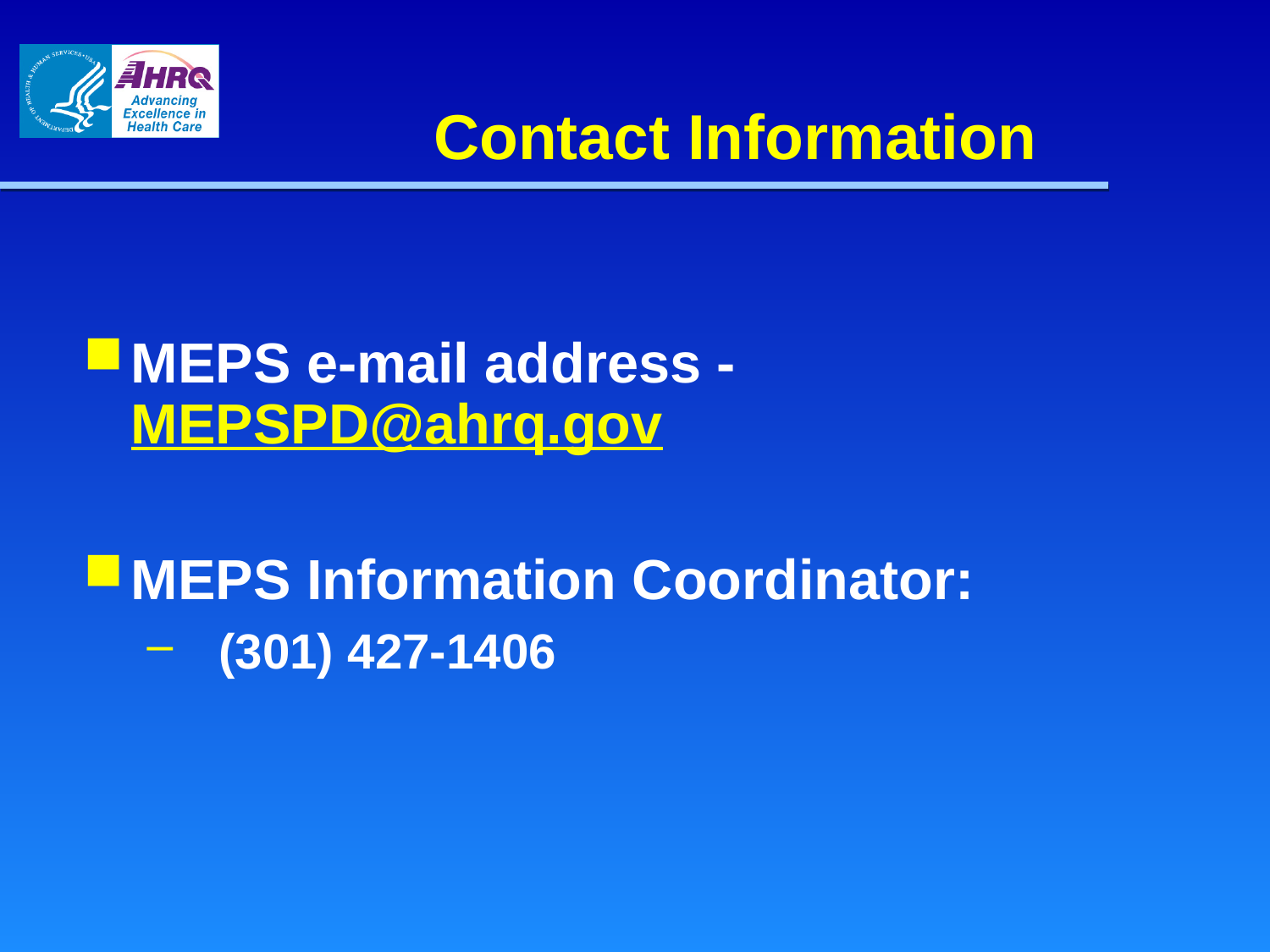

# Contact Information

MEPS e-mail address - MEPSPD@ahrq.gov

MEPS Information Coordinator:
(301) 427-1406